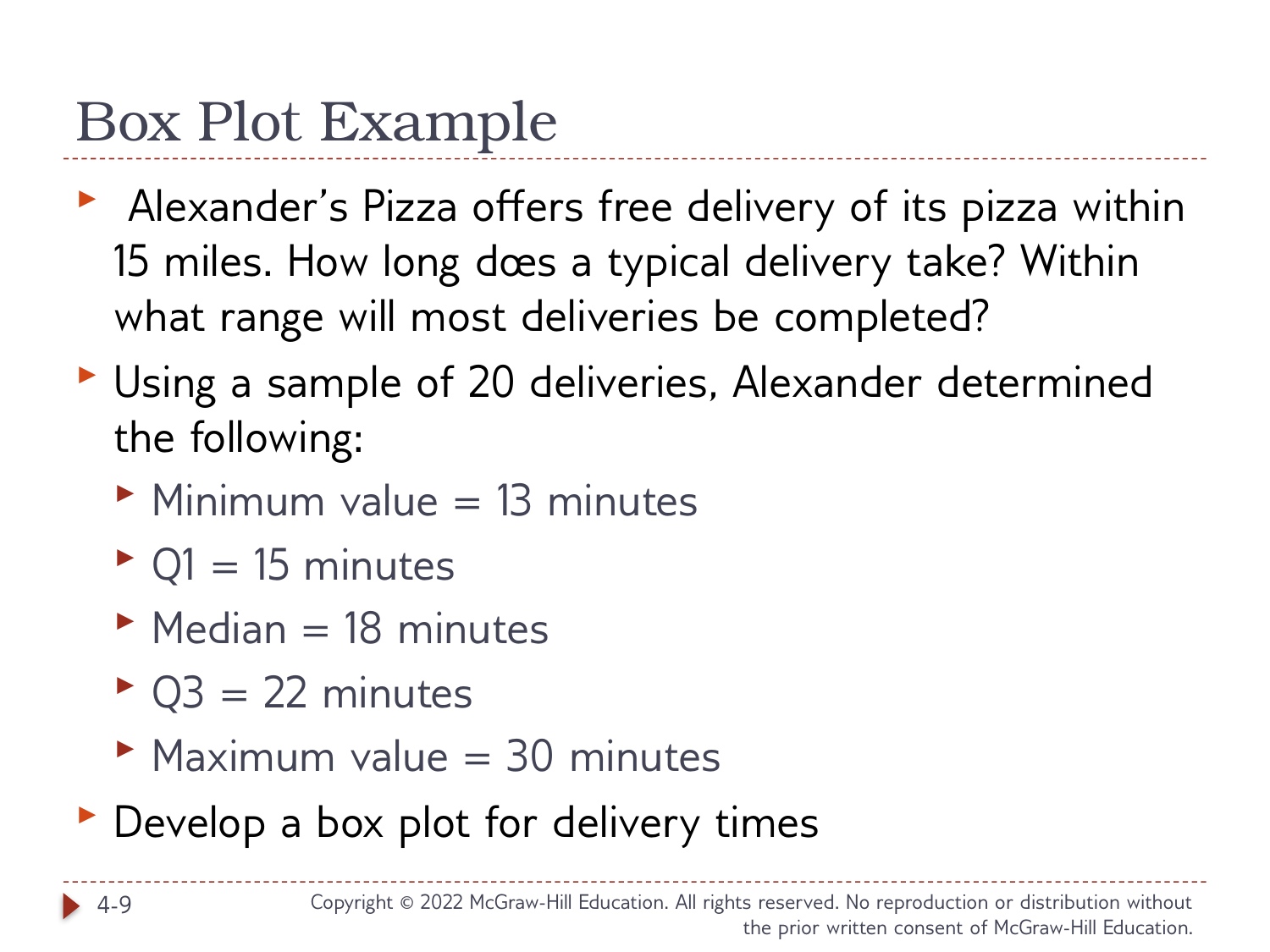

# Box Plot Example
 Alexander’s Pizza offers free delivery of its pizza within 15 miles. How long does a typical delivery take? Within what range will most deliveries be completed?
Using a sample of 20 deliveries, Alexander determined the following:
Minimum value = 13 minutes
Q1 = 15 minutes
Median = 18 minutes
Q3 = 22 minutes
Maximum value = 30 minutes
Develop a box plot for delivery times
4-9
Copyright © 2022 McGraw-Hill Education. All rights reserved. No reproduction or distribution without the prior written consent of McGraw-Hill Education.